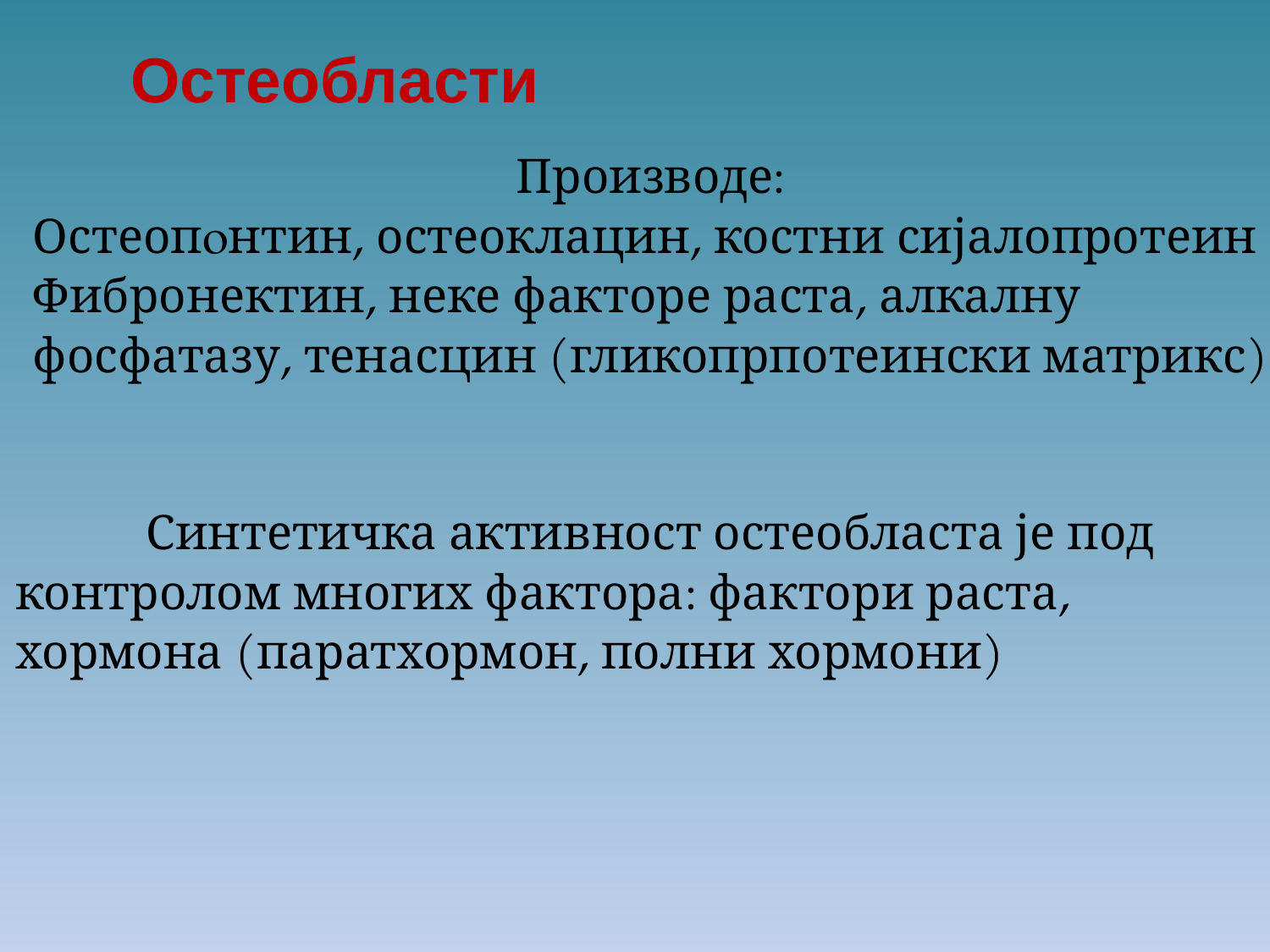

Oстеобласти

Производе:

Остеопoнтин, остеоклацин, костни сијалопротеин
Фибронектин, неке факторе раста, алкалну
фосфатазу, тенасцин (гликопрпотеински матрикс)

Синтетичка активност остеобласта је под

контролом многих фактора: фактори раста,
хормона (паратхормон, полни хормони)